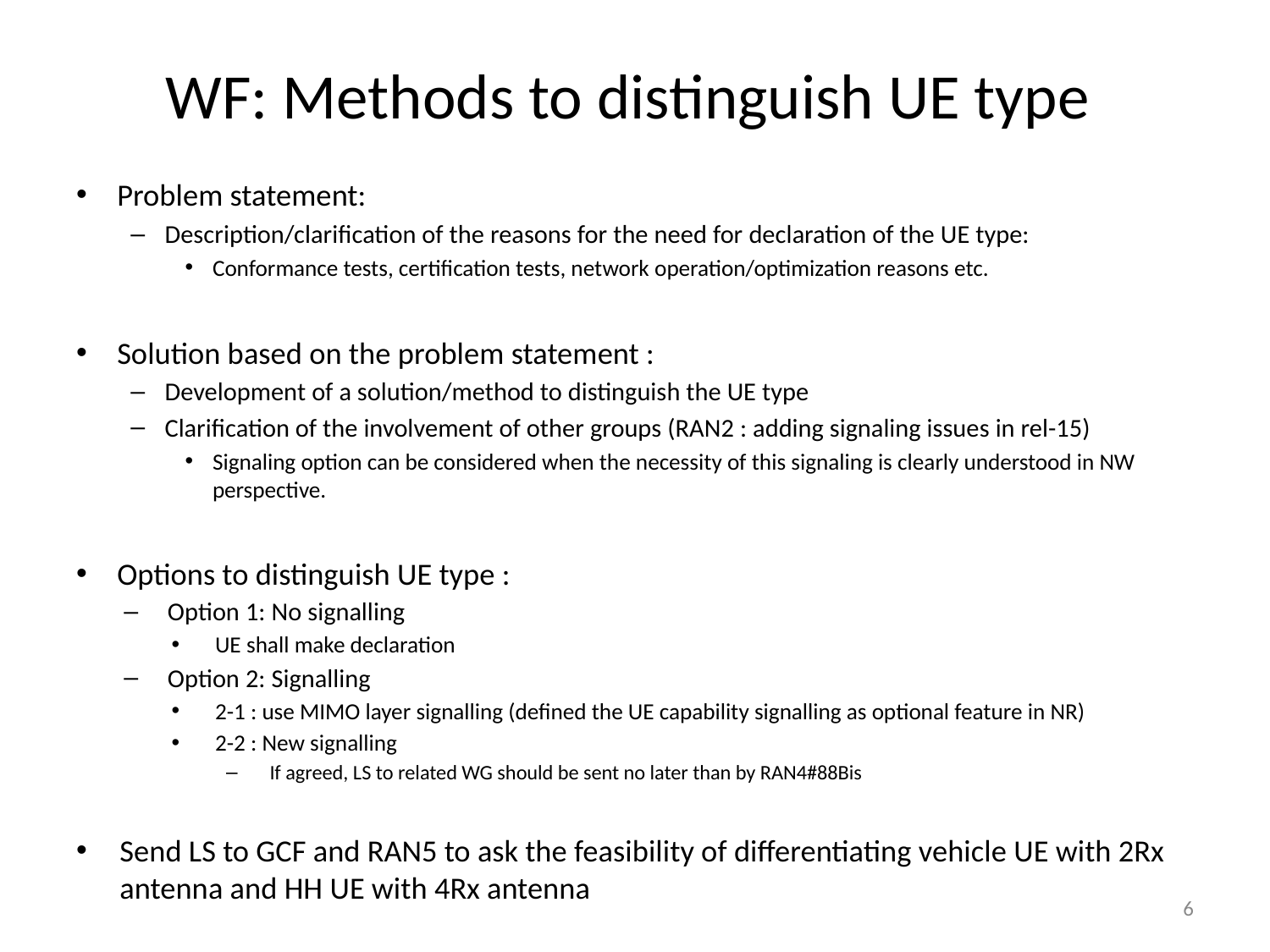

# WF: Methods to distinguish UE type
Problem statement:
Description/clarification of the reasons for the need for declaration of the UE type:
Conformance tests, certification tests, network operation/optimization reasons etc.

Solution based on the problem statement :
Development of a solution/method to distinguish the UE type
Clarification of the involvement of other groups (RAN2 : adding signaling issues in rel-15)
Signaling option can be considered when the necessity of this signaling is clearly understood in NW perspective.

Options to distinguish UE type :
Option 1: No signalling
UE shall make declaration
Option 2: Signalling
2-1 : use MIMO layer signalling (defined the UE capability signalling as optional feature in NR)
2-2 : New signalling
If agreed, LS to related WG should be sent no later than by RAN4#88Bis

Send LS to GCF and RAN5 to ask the feasibility of differentiating vehicle UE with 2Rx antenna and HH UE with 4Rx antenna

6